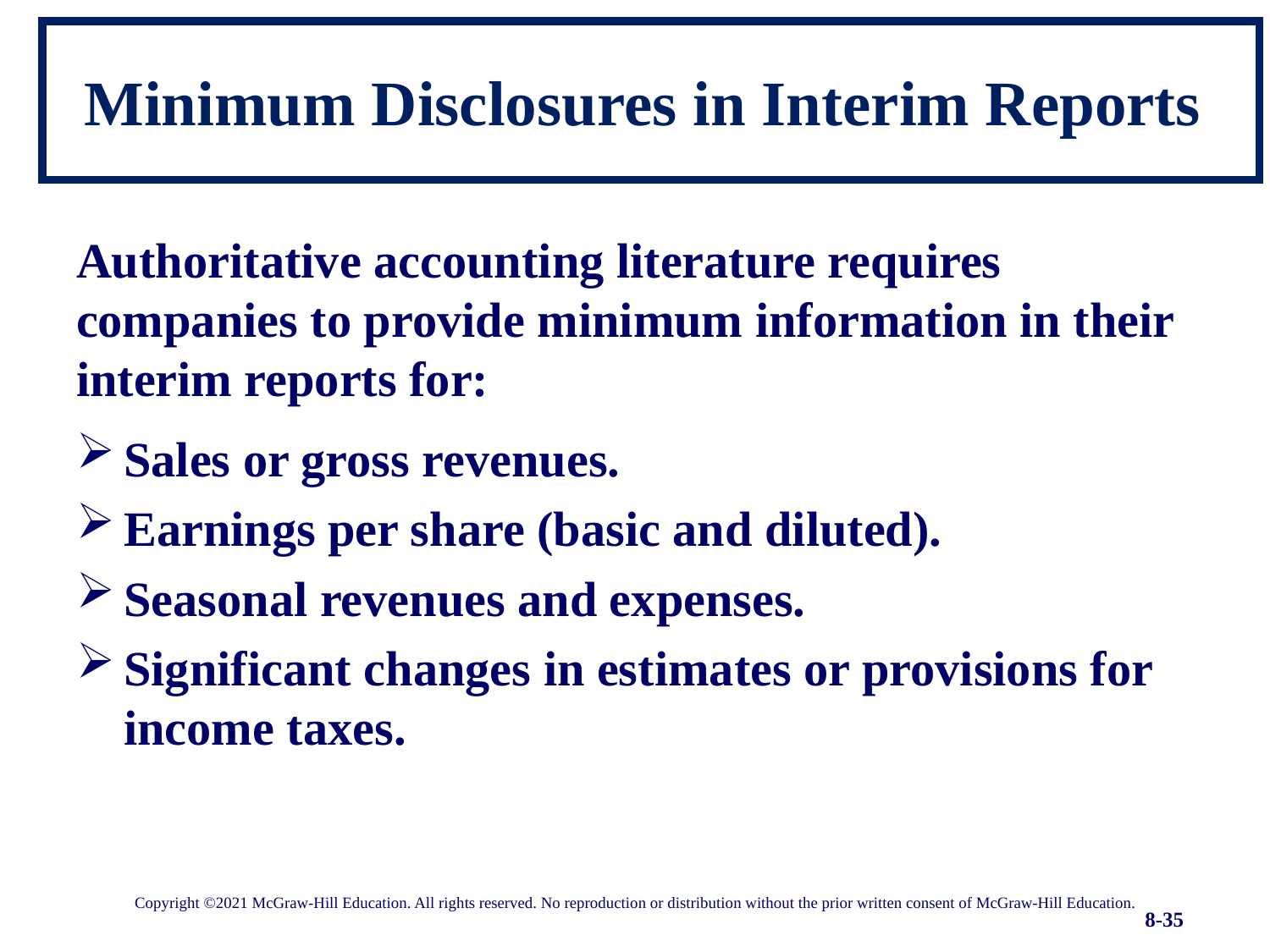

# Minimum Disclosures in Interim Reports
Authoritative accounting literature requires companies to provide minimum information in their interim reports for:
Sales or gross revenues.
Earnings per share (basic and diluted).
Seasonal revenues and expenses.
Significant changes in estimates or provisions for income taxes.

Copyright ©2021 McGraw-Hill Education. All rights reserved. No reproduction or distribution without the prior written consent of McGraw-Hill Education.